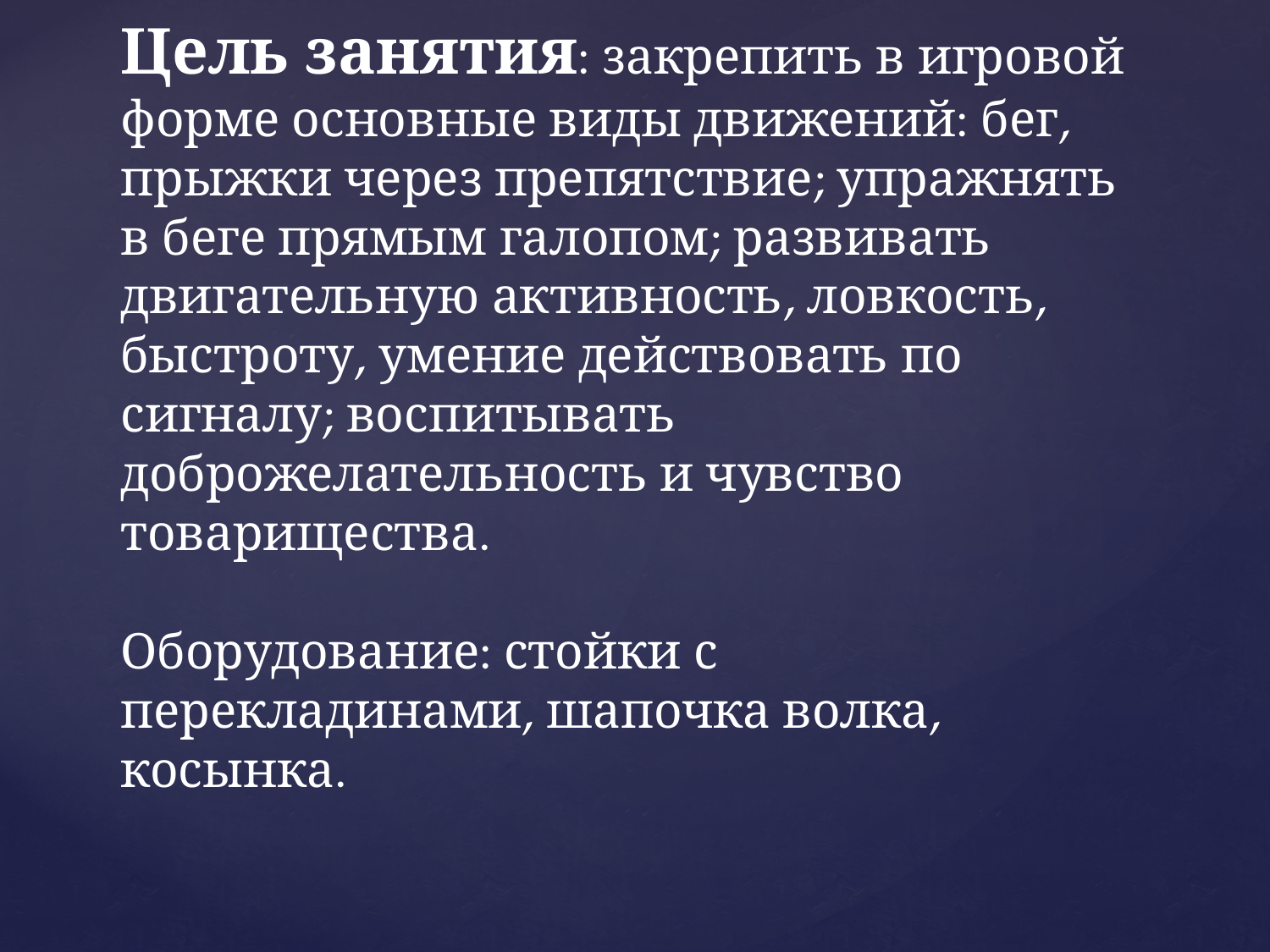

# Цель занятия: закрепить в игровой форме основные виды движений: бег, прыжки через препятствие; упражнять в беге прямым галопом; развивать двигательную активность, ловкость, быстроту, умение действовать по сигналу; воспитывать доброжелательность и чувство товарищества. Оборудование: стойки с перекладинами, шапочка волка, косынка.